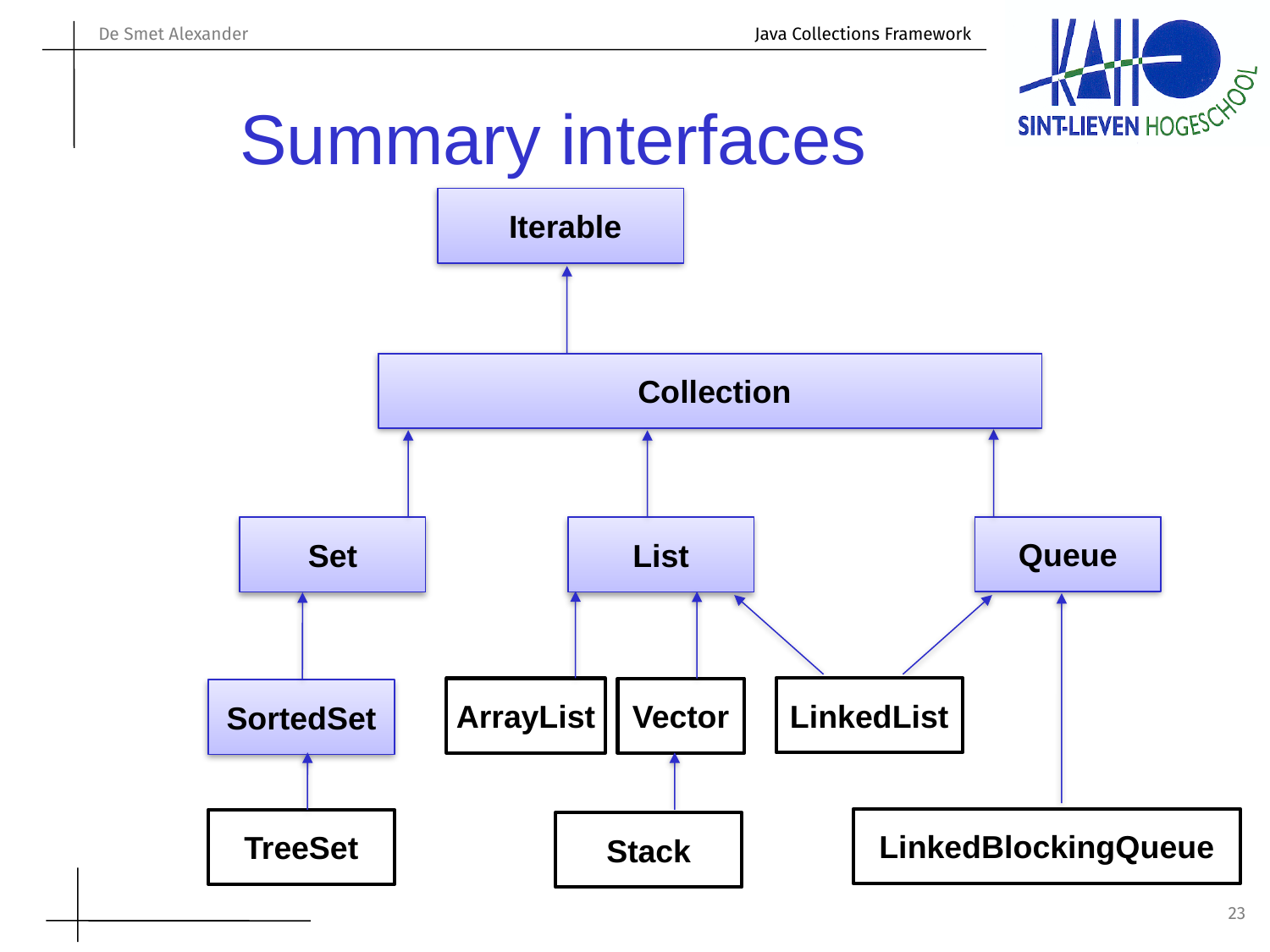

# Summary interfaces
 Iterable

 Collection

Queue
Set
List

LinkedList
ArrayList
Vector
SortedSet

LinkedBlockingQueue
TreeSet
Stack